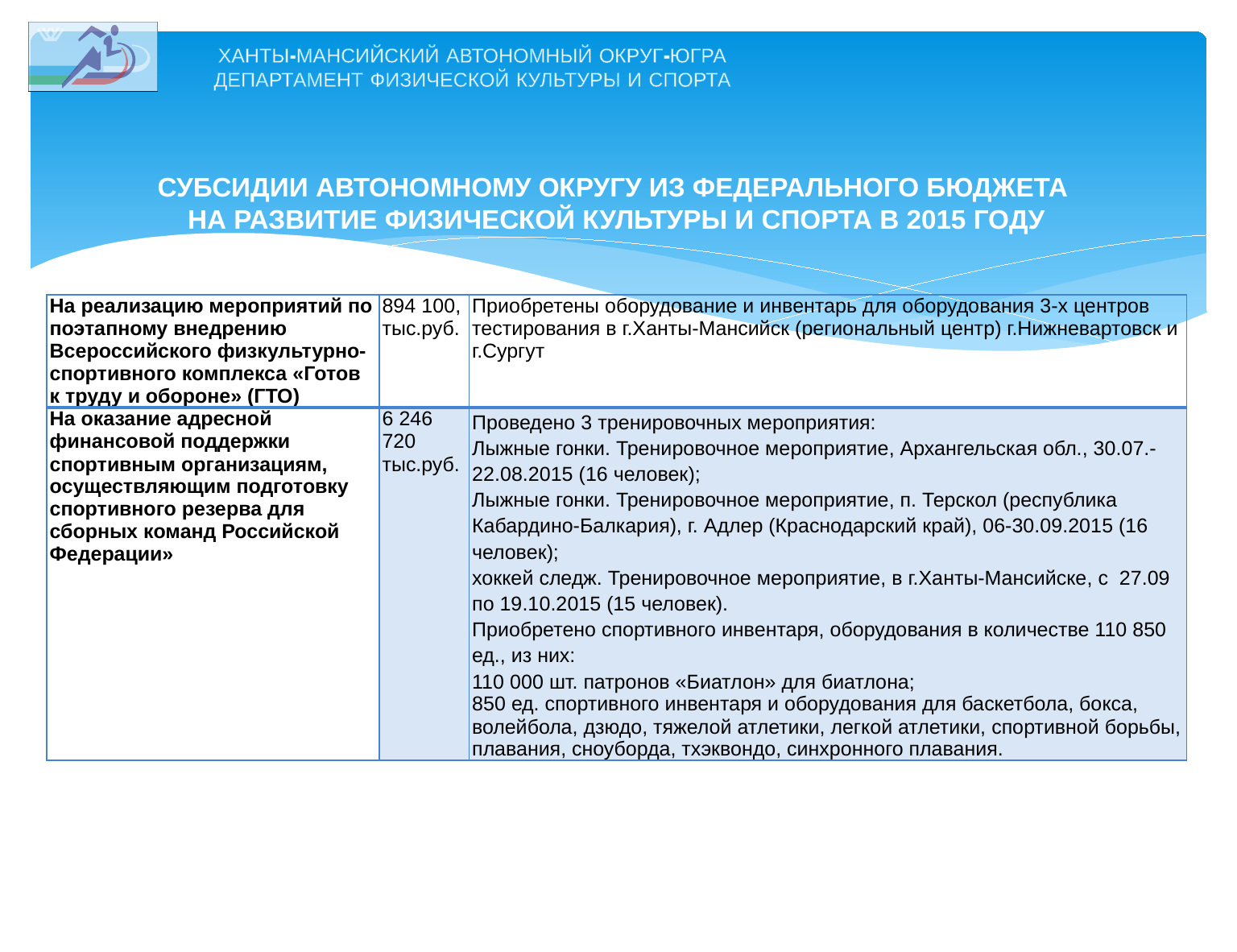

ХАНТЫ-МАНСИЙСКИЙ АВТОНОМНЫЙ ОКРУГ-ЮГРА
ДЕПАРТАМЕНТ ФИЗИЧЕСКОЙ КУЛЬТУРЫ И СПОРТА
# СУБСИДИИ АВТОНОМНОМУ ОКРУГУ ИЗ ФЕДЕРАЛЬНОГО БЮДЖЕТА НА РАЗВИТИЕ ФИЗИЧЕСКОЙ КУЛЬТУРЫ И СПОРТА В 2015 ГОДУ
| На реализацию мероприятий по поэтапному внедрению Всероссийского физкультурно-спортивного комплекса «Готов к труду и обороне» (ГТО) | 894 100, тыс.руб. | Приобретены оборудование и инвентарь для оборудования 3-х центров тестирования в г.Ханты-Мансийск (региональный центр) г.Нижневартовск и г.Сургут |
| --- | --- | --- |
| На оказание адресной финансовой поддержки спортивным организациям, осуществляющим подготовку спортивного резерва для сборных команд Российской Федерации» | 6 246 720 тыс.руб. | Проведено 3 тренировочных мероприятия: Лыжные гонки. Тренировочное мероприятие, Архангельская обл., 30.07.-22.08.2015 (16 человек); Лыжные гонки. Тренировочное мероприятие, п. Терскол (республика Кабардино-Балкария), г. Адлер (Краснодарский край), 06-30.09.2015 (16 человек); хоккей следж. Тренировочное мероприятие, в г.Ханты-Мансийске, с  27.09 по 19.10.2015 (15 человек). Приобретено спортивного инвентаря, оборудования в количестве 110 850 ед., из них: 110 000 шт. патронов «Биатлон» для биатлона; 850 ед. спортивного инвентаря и оборудования для баскетбола, бокса, волейбола, дзюдо, тяжелой атлетики, легкой атлетики, спортивной борьбы, плавания, сноуборда, тхэквондо, синхронного плавания. |